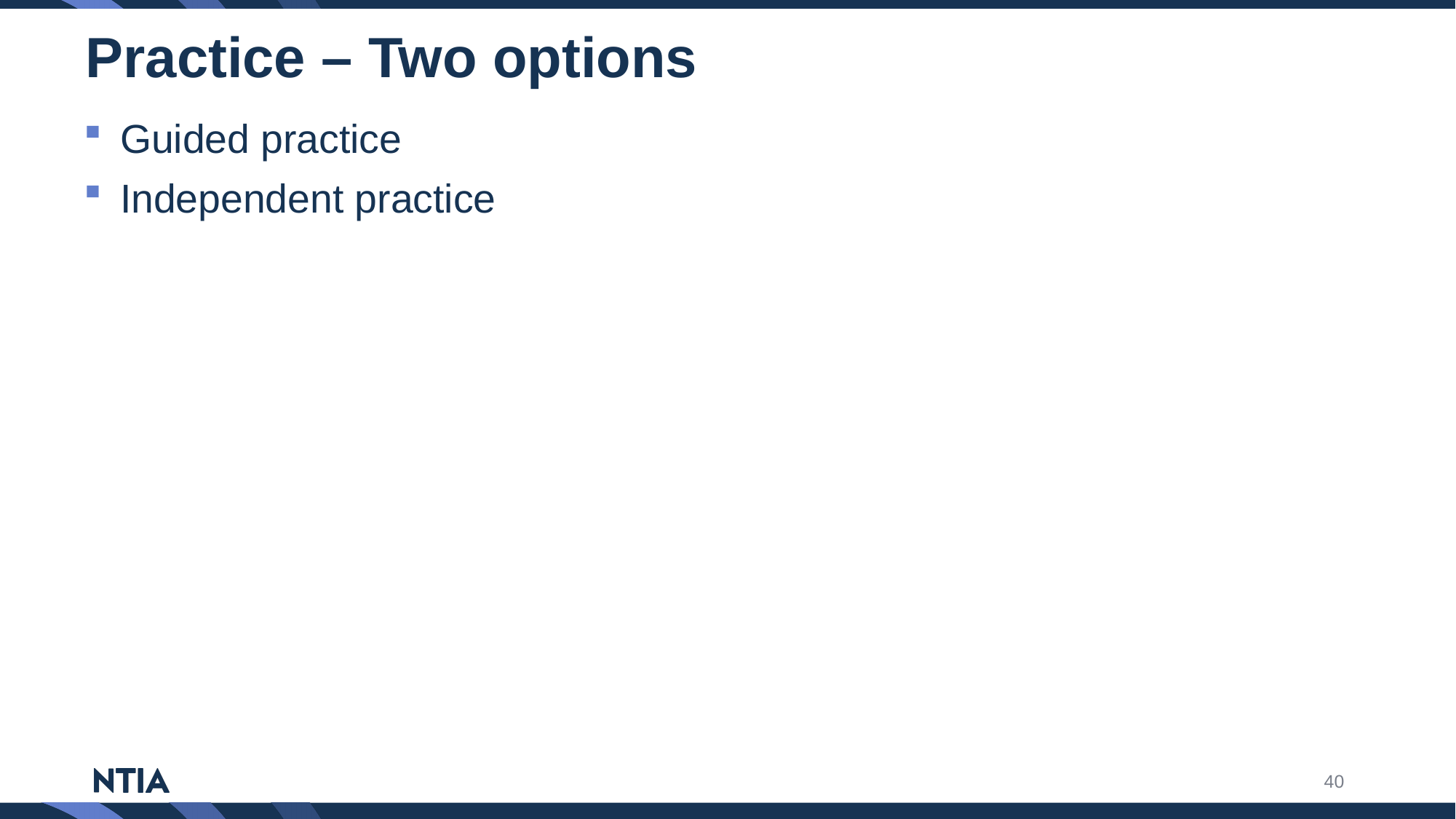

# Practice – Two options
Guided practice
Independent practice
40